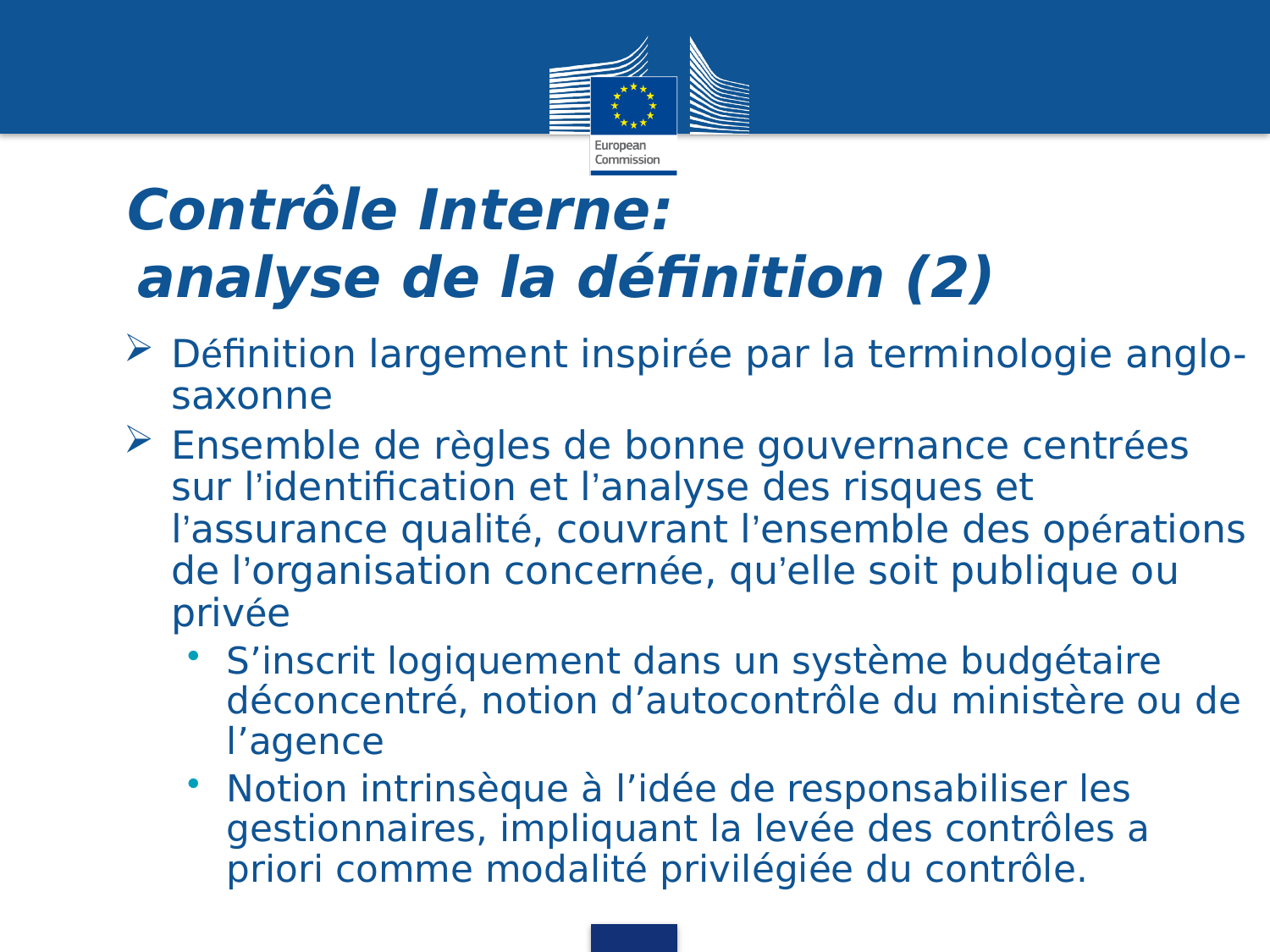

# Contrôle Interne: analyse de la définition (2)
Définition largement inspirée par la terminologie anglo-saxonne
Ensemble de règles de bonne gouvernance centrées sur l’identification et l’analyse des risques et l’assurance qualité, couvrant l’ensemble des opérations de l’organisation concernée, qu’elle soit publique ou privée
S’inscrit logiquement dans un système budgétaire déconcentré, notion d’autocontrôle du ministère ou de l’agence
Notion intrinsèque à l’idée de responsabiliser les gestionnaires, impliquant la levée des contrôles a priori comme modalité privilégiée du contrôle.